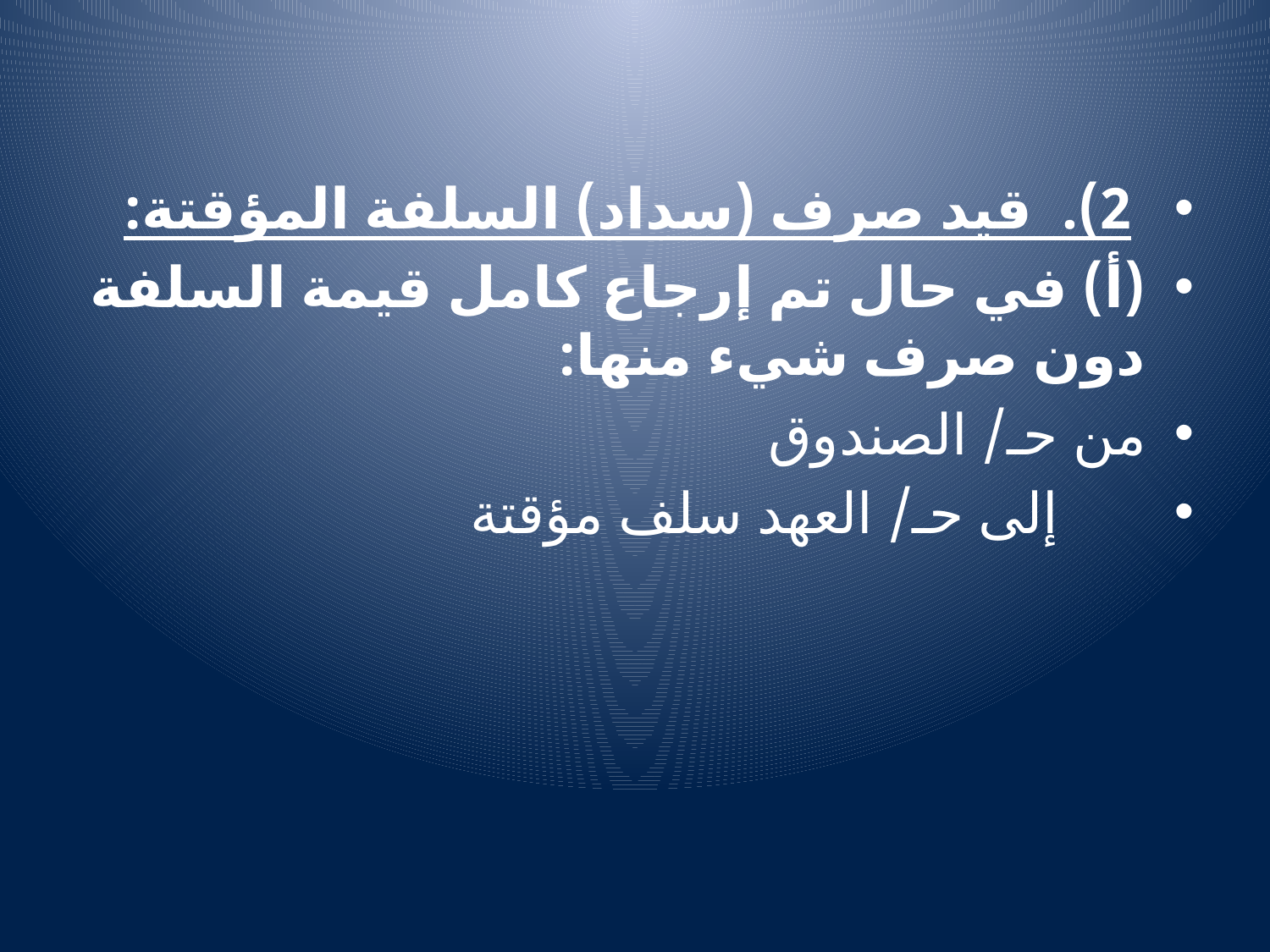

#
 2).  قيد صرف (سداد) السلفة المؤقتة:
(أ) في حال تم إرجاع كامل قيمة السلفة دون صرف شيء منها:
من حـ/ الصندوق
      إلى حـ/ العهد سلف مؤقتة